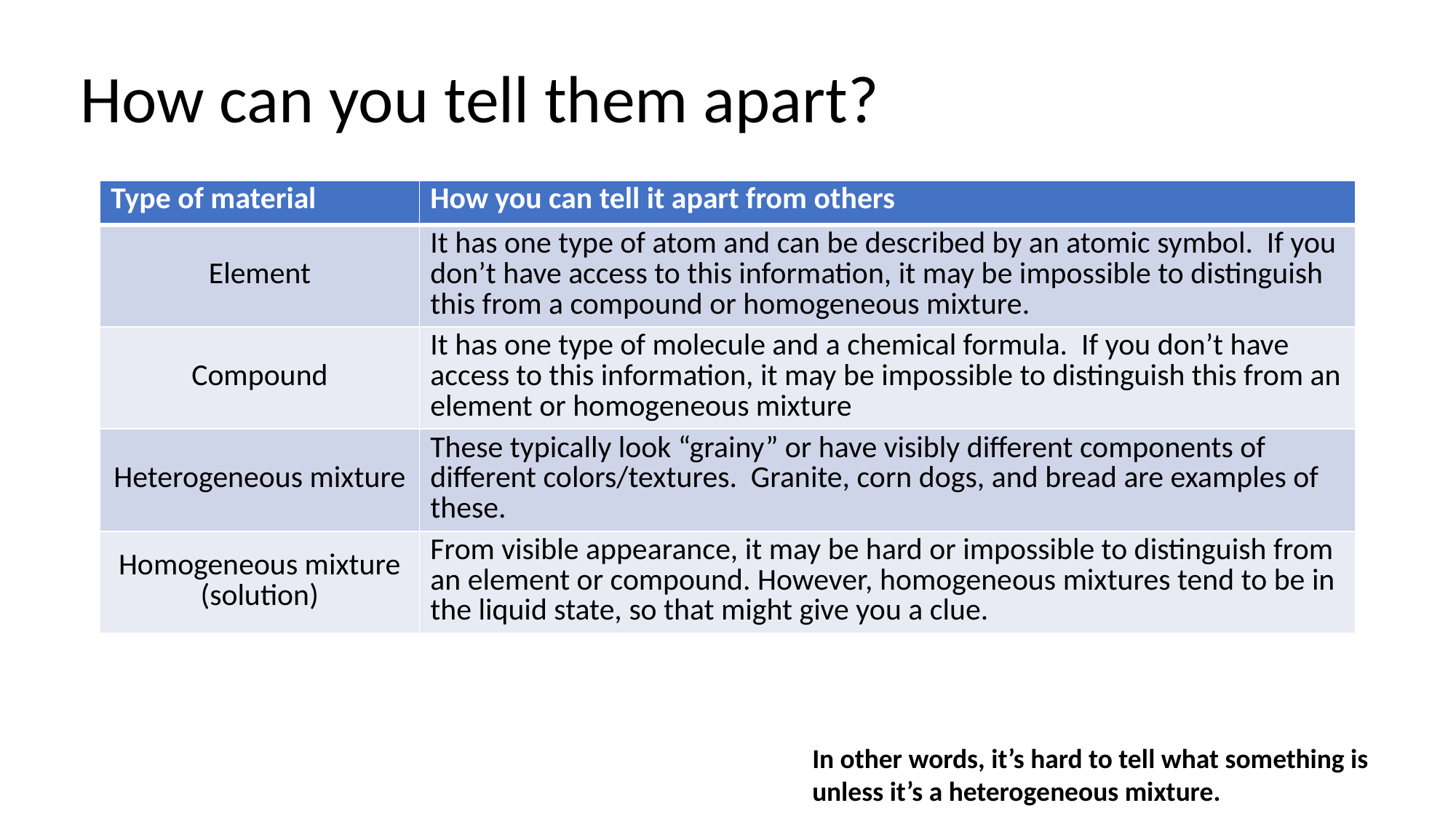

# How can you tell them apart?
| Type of material | How you can tell it apart from others |
| --- | --- |
| Element | It has one type of atom and can be described by an atomic symbol. If you don’t have access to this information, it may be impossible to distinguish this from a compound or homogeneous mixture. |
| Compound | It has one type of molecule and a chemical formula. If you don’t have access to this information, it may be impossible to distinguish this from an element or homogeneous mixture |
| Heterogeneous mixture | These typically look “grainy” or have visibly different components of different colors/textures. Granite, corn dogs, and bread are examples of these. |
| Homogeneous mixture (solution) | From visible appearance, it may be hard or impossible to distinguish from an element or compound. However, homogeneous mixtures tend to be in the liquid state, so that might give you a clue. |
In other words, it’s hard to tell what something is unless it’s a heterogeneous mixture.